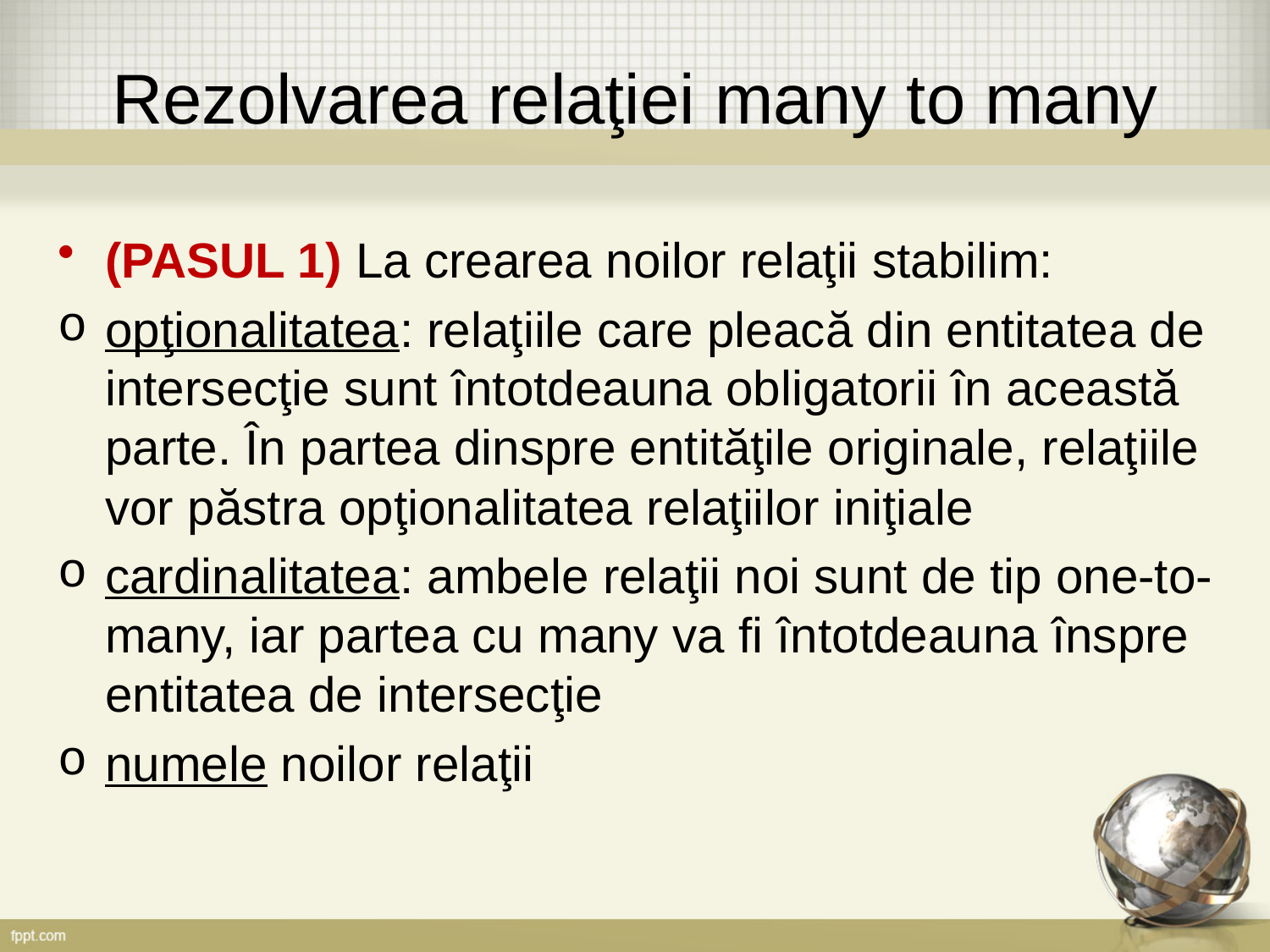

# Rezolvarea relaţiei many to many
(PASUL 1) La crearea noilor relaţii stabilim:
opţionalitatea: relaţiile care pleacă din entitatea de intersecţie sunt întotdeauna obligatorii în această parte. În partea dinspre entităţile originale, relaţiile vor păstra opţionalitatea relaţiilor iniţiale
cardinalitatea: ambele relaţii noi sunt de tip one-to-many, iar partea cu many va fi întotdeauna înspre entitatea de intersecţie
numele noilor relaţii